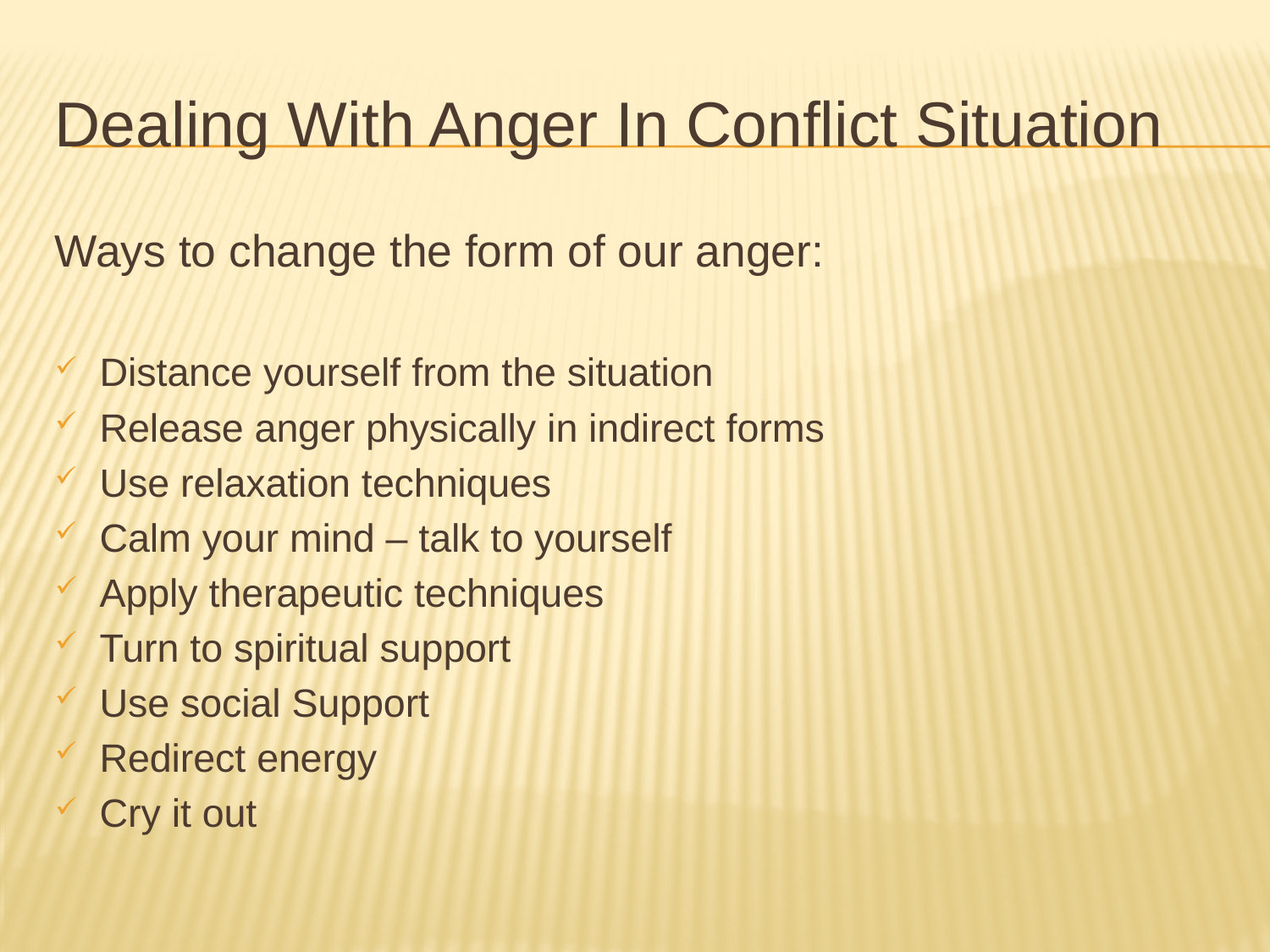

# Dealing With Anger In Conflict Situation
Ways to change the form of our anger:

Distance yourself from the situation
Release anger physically in indirect forms
Use relaxation techniques
Calm your mind – talk to yourself
Apply therapeutic techniques
Turn to spiritual support
Use social Support
Redirect energy
Cry it out